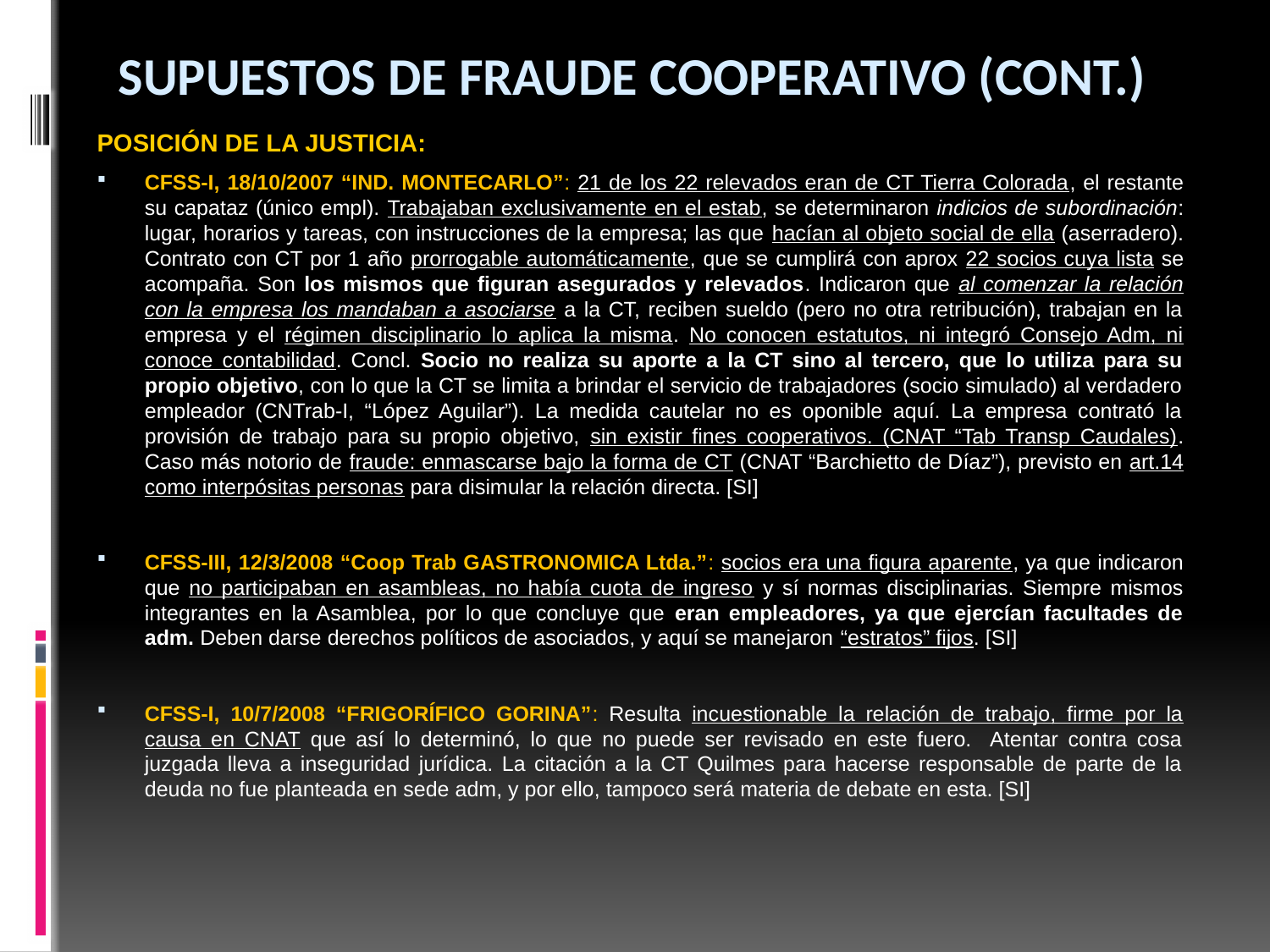

# Supuestos de fraude cooperativo (cont.)
POSICIÓN DE LA JUSTICIA:
CFSS-I, 18/10/2007 “IND. MONTECARLO”: 21 de los 22 relevados eran de CT Tierra Colorada, el restante su capataz (único empl). Trabajaban exclusivamente en el estab, se determinaron indicios de subordinación: lugar, horarios y tareas, con instrucciones de la empresa; las que hacían al objeto social de ella (aserradero). Contrato con CT por 1 año prorrogable automáticamente, que se cumplirá con aprox 22 socios cuya lista se acompaña. Son los mismos que figuran asegurados y relevados. Indicaron que al comenzar la relación con la empresa los mandaban a asociarse a la CT, reciben sueldo (pero no otra retribución), trabajan en la empresa y el régimen disciplinario lo aplica la misma. No conocen estatutos, ni integró Consejo Adm, ni conoce contabilidad. Concl. Socio no realiza su aporte a la CT sino al tercero, que lo utiliza para su propio objetivo, con lo que la CT se limita a brindar el servicio de trabajadores (socio simulado) al verdadero empleador (CNTrab-I, “López Aguilar”). La medida cautelar no es oponible aquí. La empresa contrató la provisión de trabajo para su propio objetivo, sin existir fines cooperativos. (CNAT “Tab Transp Caudales). Caso más notorio de fraude: enmascarse bajo la forma de CT (CNAT “Barchietto de Díaz”), previsto en art.14 como interpósitas personas para disimular la relación directa. [SI]

CFSS-III, 12/3/2008 “Coop Trab GASTRONOMICA Ltda.”: socios era una figura aparente, ya que indicaron que no participaban en asambleas, no había cuota de ingreso y sí normas disciplinarias. Siempre mismos integrantes en la Asamblea, por lo que concluye que eran empleadores, ya que ejercían facultades de adm. Deben darse derechos políticos de asociados, y aquí se manejaron “estratos” fijos. [SI]

CFSS-I, 10/7/2008 “FRIGORÍFICO GORINA”: Resulta incuestionable la relación de trabajo, firme por la causa en CNAT que así lo determinó, lo que no puede ser revisado en este fuero.  Atentar contra cosa juzgada lleva a inseguridad jurídica. La citación a la CT Quilmes para hacerse responsable de parte de la deuda no fue planteada en sede adm, y por ello, tampoco será materia de debate en esta. [SI]